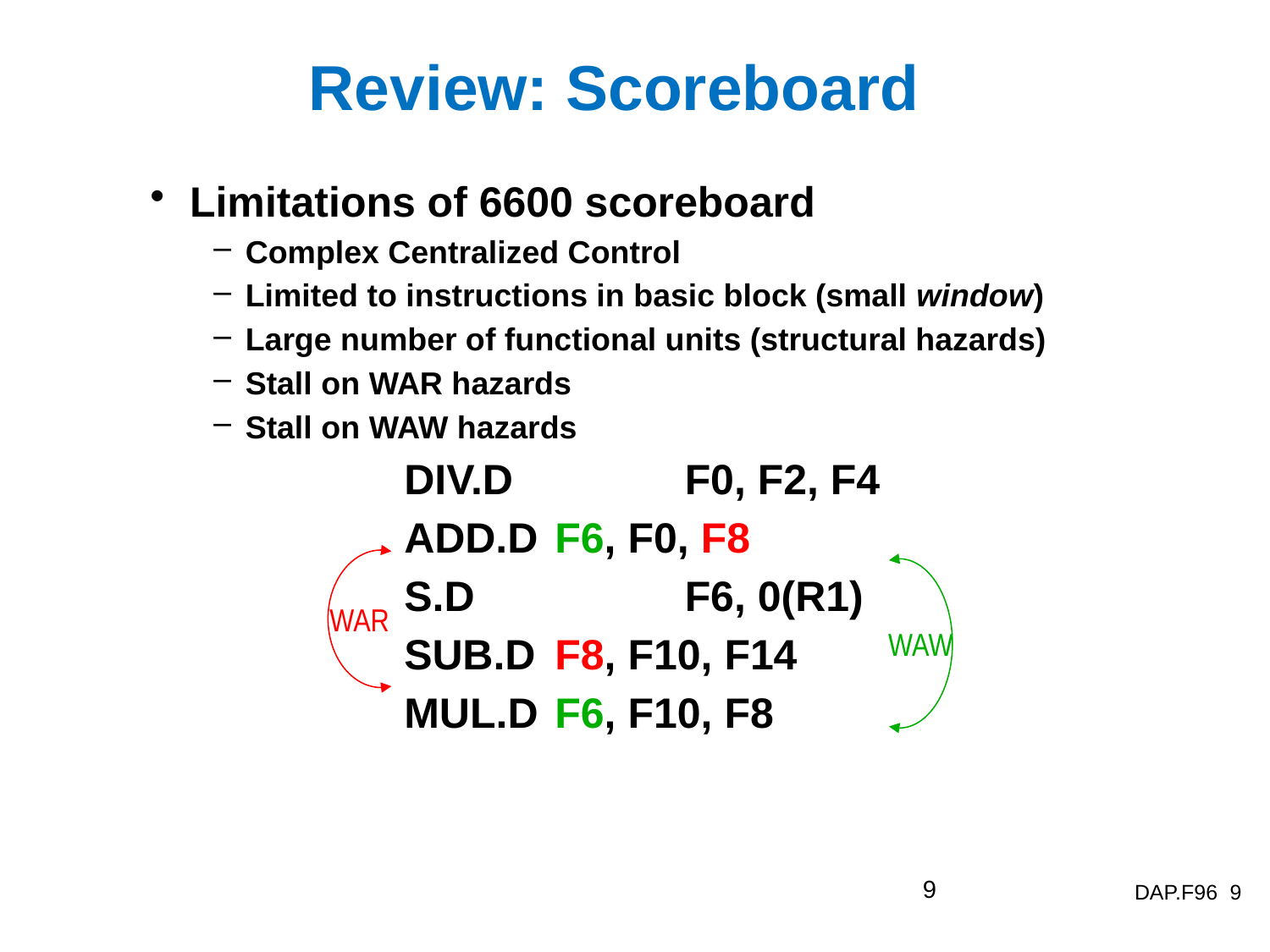

# Review: Scoreboard
Limitations of 6600 scoreboard
Complex Centralized Control
Limited to instructions in basic block (small window)
Large number of functional units (structural hazards)
Stall on WAR hazards
Stall on WAW hazards
DIV.D	           F0, F2, F4
ADD.D	F6, F0, F8
S.D	           F6, 0(R1)
SUB.D	F8, F10, F14
MUL.D	F6, F10, F8
WAR
WAW
9